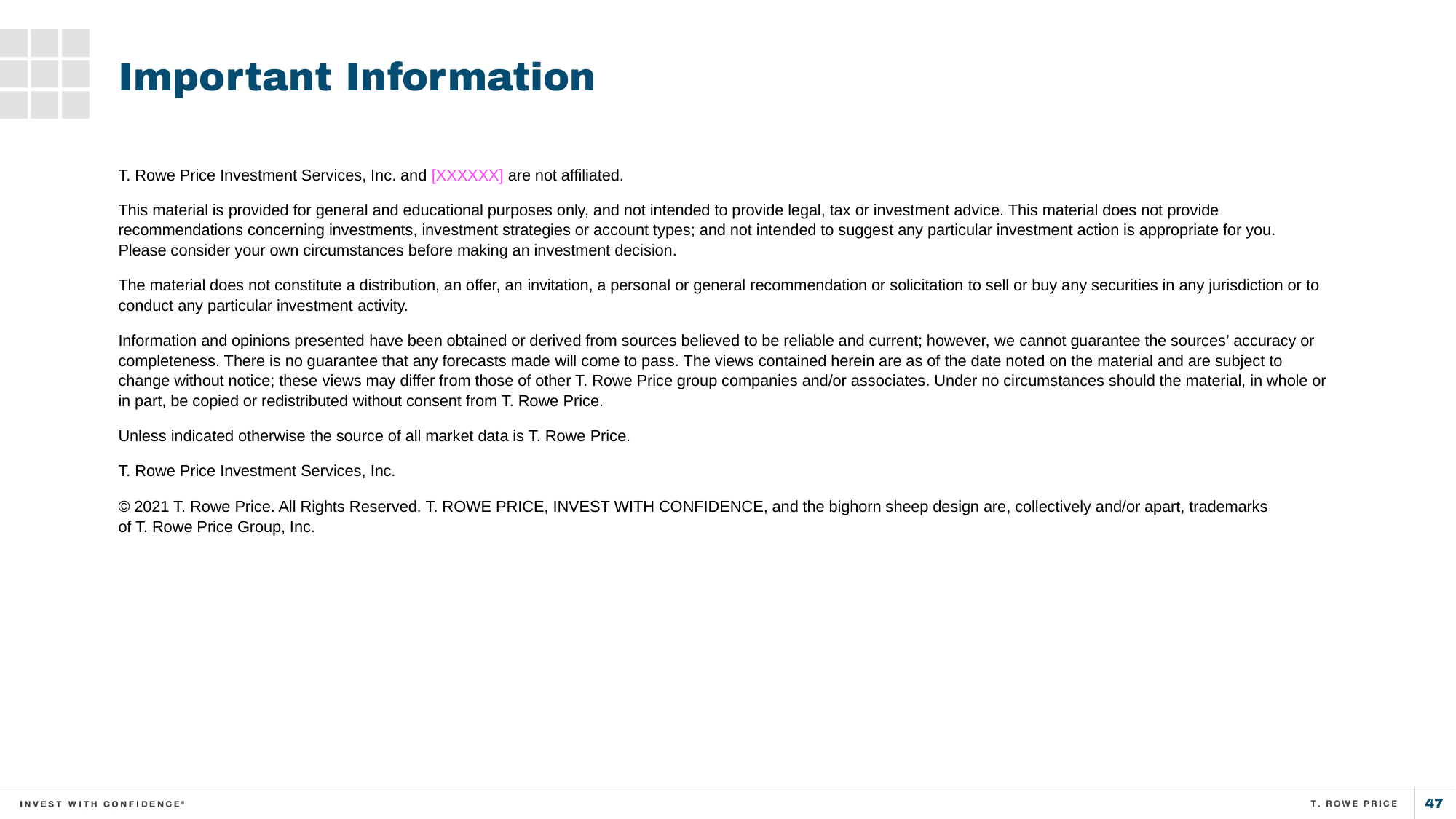

# Important Information
T. Rowe Price Investment Services, Inc. and [XXXXXX] are not affiliated.
This material is provided for general and educational purposes only, and not intended to provide legal, tax or investment advice. This material does not provide recommendations concerning investments, investment strategies or account types; and not intended to suggest any particular investment action is appropriate for you. Please consider your own circumstances before making an investment decision.
The material does not constitute a distribution, an offer, an invitation, a personal or general recommendation or solicitation to sell or buy any securities in any jurisdiction or to conduct any particular investment activity.
Information and opinions presented have been obtained or derived from sources believed to be reliable and current; however, we cannot guarantee the sources’ accuracy or completeness. There is no guarantee that any forecasts made will come to pass. The views contained herein are as of the date noted on the material and are subject to change without notice; these views may differ from those of other T. Rowe Price group companies and/or associates. Under no circumstances should the material, in whole or in part, be copied or redistributed without consent from T. Rowe Price.
Unless indicated otherwise the source of all market data is T. Rowe Price.
T. Rowe Price Investment Services, Inc.
© 2021 T. Rowe Price. All Rights Reserved. T. ROWE PRICE, INVEST WITH CONFIDENCE, and the bighorn sheep design are, collectively and/or apart, trademarks of T. Rowe Price Group, Inc.